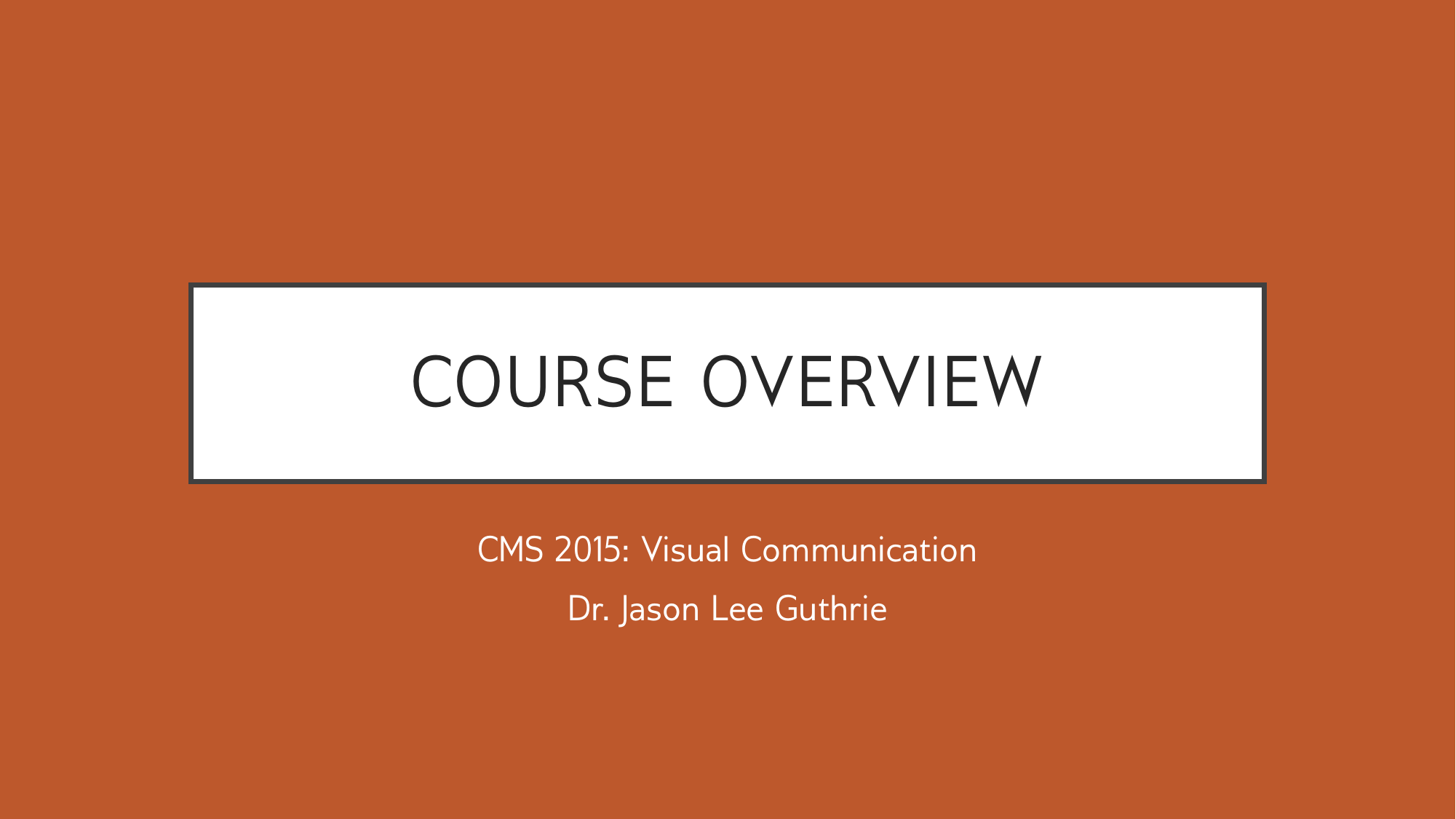

# Course Overview
CMS 2015: Visual Communication
Dr. Jason Lee Guthrie